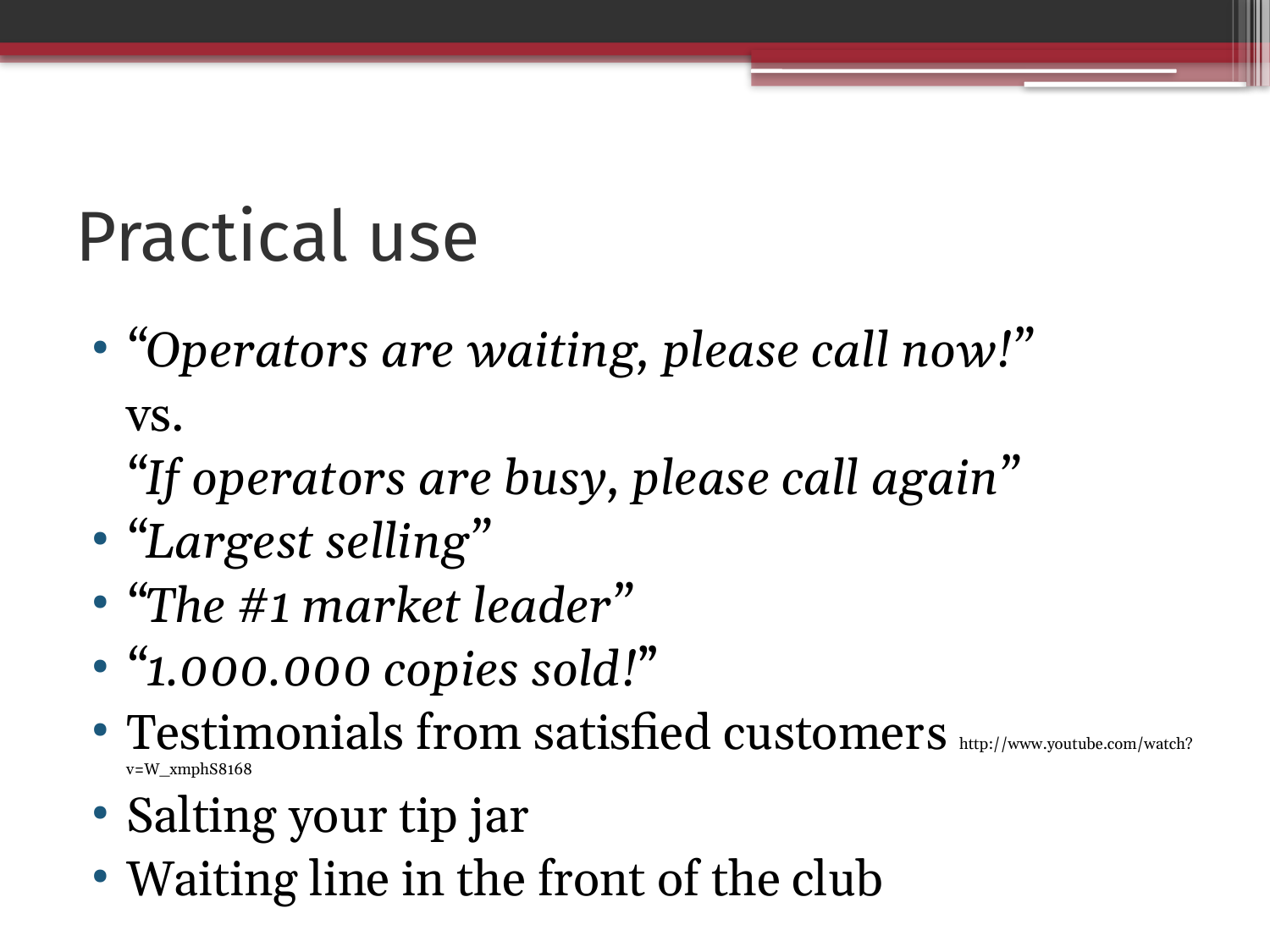

# Practical use
“Operators are waiting, please call now!”
		vs.
	“If operators are busy, please call again”
“Largest selling”
“The #1 market leader”
“1.000.000 copies sold!”
Testimonials from satisfied customers http://www.youtube.com/watch?v=W_xmphS8168
Salting your tip jar
Waiting line in the front of the club